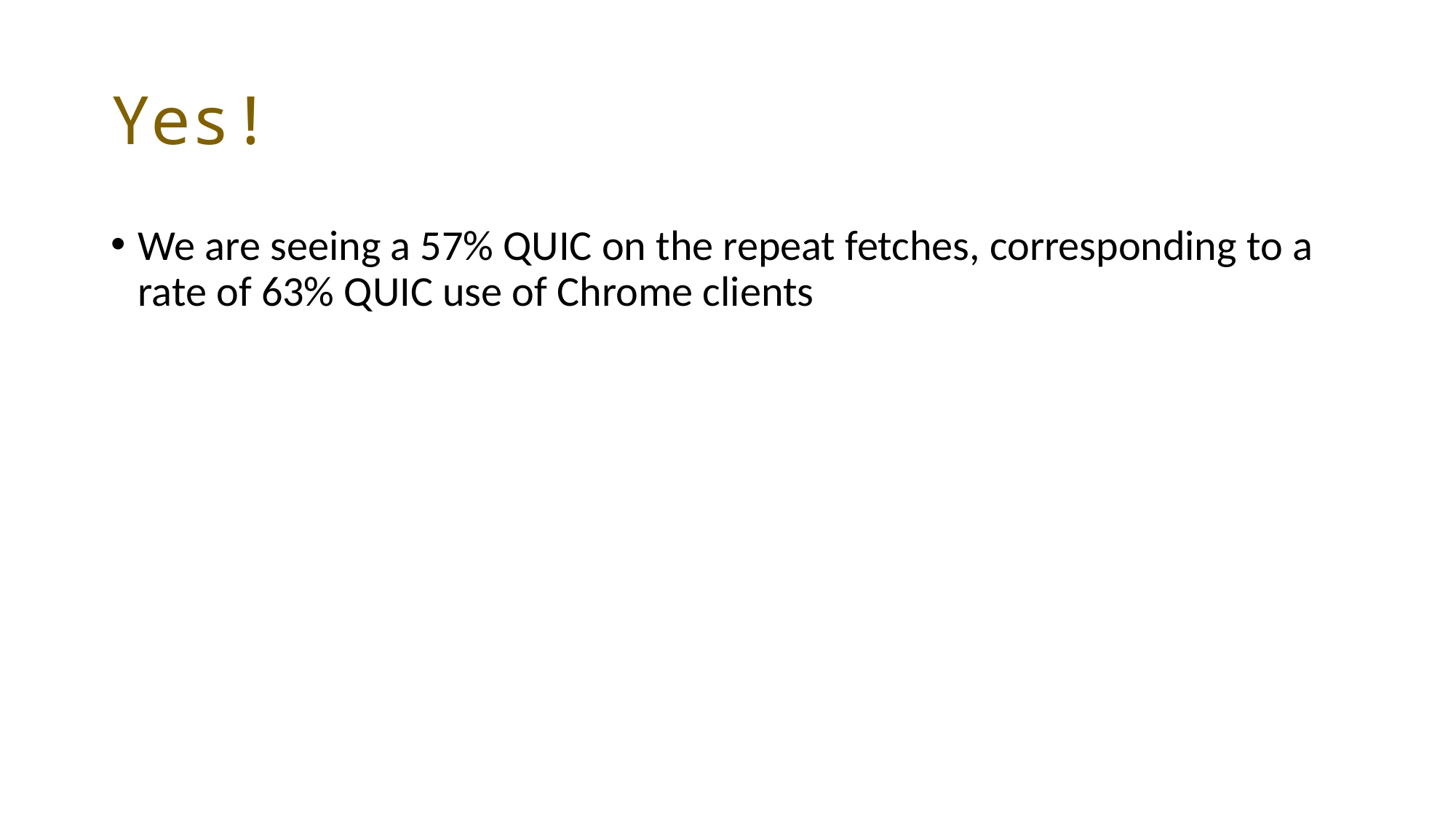

# Yes!
We are seeing a 57% QUIC on the repeat fetches, corresponding to a rate of 63% QUIC use of Chrome clients